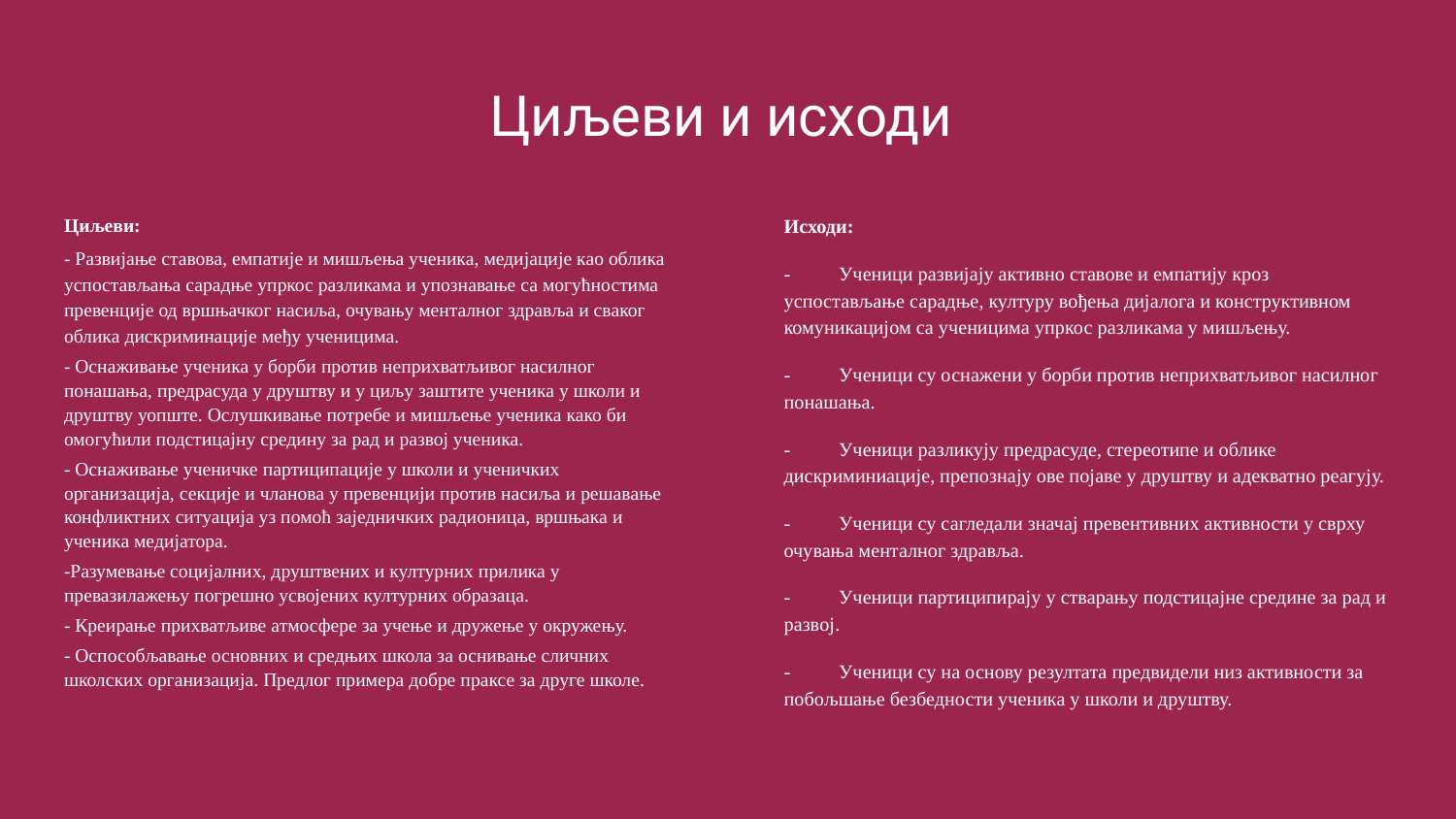

# Циљеви и исходи
Циљеви:
- Развијање ставова, емпатије и мишљења ученика, медијације као облика успостављања сарадње упркос разликама и упознавање са могућностима превенције од вршњачког насиља, очувању менталног здравља и сваког облика дискриминације међу ученицима.
- Оснаживање ученика у борби против неприхватљивог насилног понашања, предрасуда у друштву и у циљу заштите ученика у школи и друштву уопште. Ослушкивање потребе и мишљење ученика како би омогућили подстицајну средину за рад и развој ученика.
- Оснаживање ученичке партиципације у школи и ученичких организација, секције и чланова у превенцији против насиља и решавање конфликтних ситуација уз помоћ заједничких радионица, вршњака и ученика медијатора.
-Разумевање социјалних, друштвених и културних прилика у превазилажењу погрешно усвојених културних образаца.
- Креирање прихватљиве атмосфере за учење и дружење у окружењу.
- Оспособљавање основних и средњих школа за оснивање сличних школских организација. Предлог примера добре праксе за друге школе.

Исходи:
-          Ученици развијају активно ставове и емпатију кроз успостављање сарадње, културу вођења дијалога и конструктивном комуникацијом са ученицима упркос разликама у мишљењу.
-          Ученици су оснажени у борби против неприхватљивог насилног понашања.
-          Ученици разликују предрасуде, стереотипе и облике дискриминиације, препознају ове појаве у друштву и адекватно реагују.
-          Ученици су сагледали значај превентивних активности у сврху очувања менталног здравља.
-          Ученици партиципирају у стварању подстицајне средине за рад и развој.
-          Ученици су на основу резултата предвидели низ активности за побољшање безбедности ученика у школи и друштву.